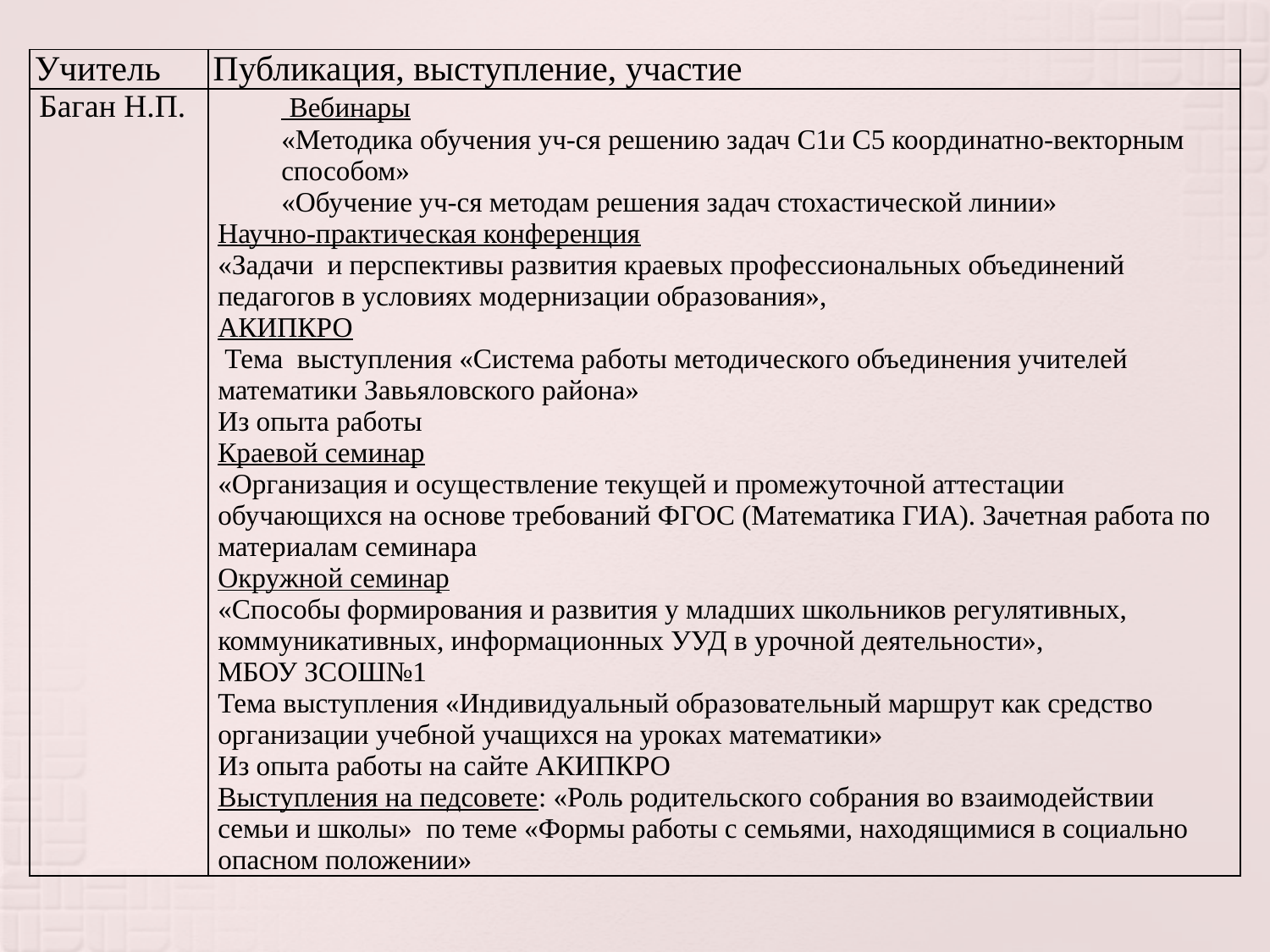

| Учитель | Публикация, выступление, участие |
| --- | --- |
| Баган Н.П. | Вебинары «Методика обучения уч-ся решению задач С1и С5 координатно-векторным способом» «Обучение уч-ся методам решения задач стохастической линии» Научно-практическая конференция «Задачи и перспективы развития краевых профессиональных объединений педагогов в условиях модернизации образования», АКИПКРО Тема выступления «Система работы методического объединения учителей математики Завьяловского района» Из опыта работы Краевой семинар «Организация и осуществление текущей и промежуточной аттестации обучающихся на основе требований ФГОС (Математика ГИА). Зачетная работа по материалам семинара Окружной семинар «Способы формирования и развития у младших школьников регулятивных, коммуникативных, информационных УУД в урочной деятельности», МБОУ ЗСОШ№1 Тема выступления «Индивидуальный образовательный маршрут как средство организации учебной учащихся на уроках математики» Из опыта работы на сайте АКИПКРО Выступления на педсовете: «Роль родительского собрания во взаимодействии семьи и школы» по теме «Формы работы с семьями, находящимися в социально опасном положении» |